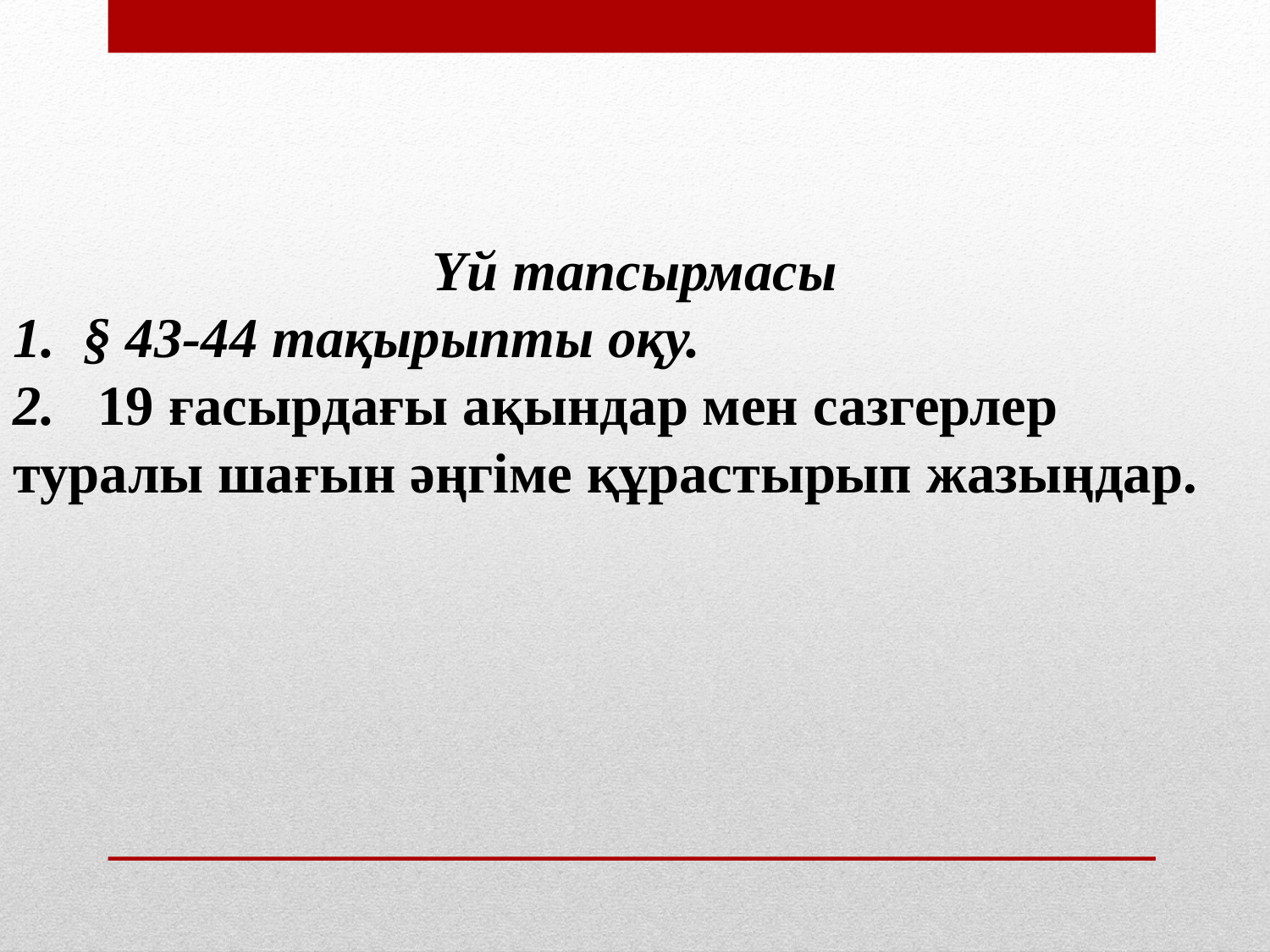

Үй тапсырмасы
1.  § 43-44 тақырыпты оқу.
2.   19 ғасырдағы ақындар мен сазгерлер туралы шағын әңгіме құрастырып жазыңдар.